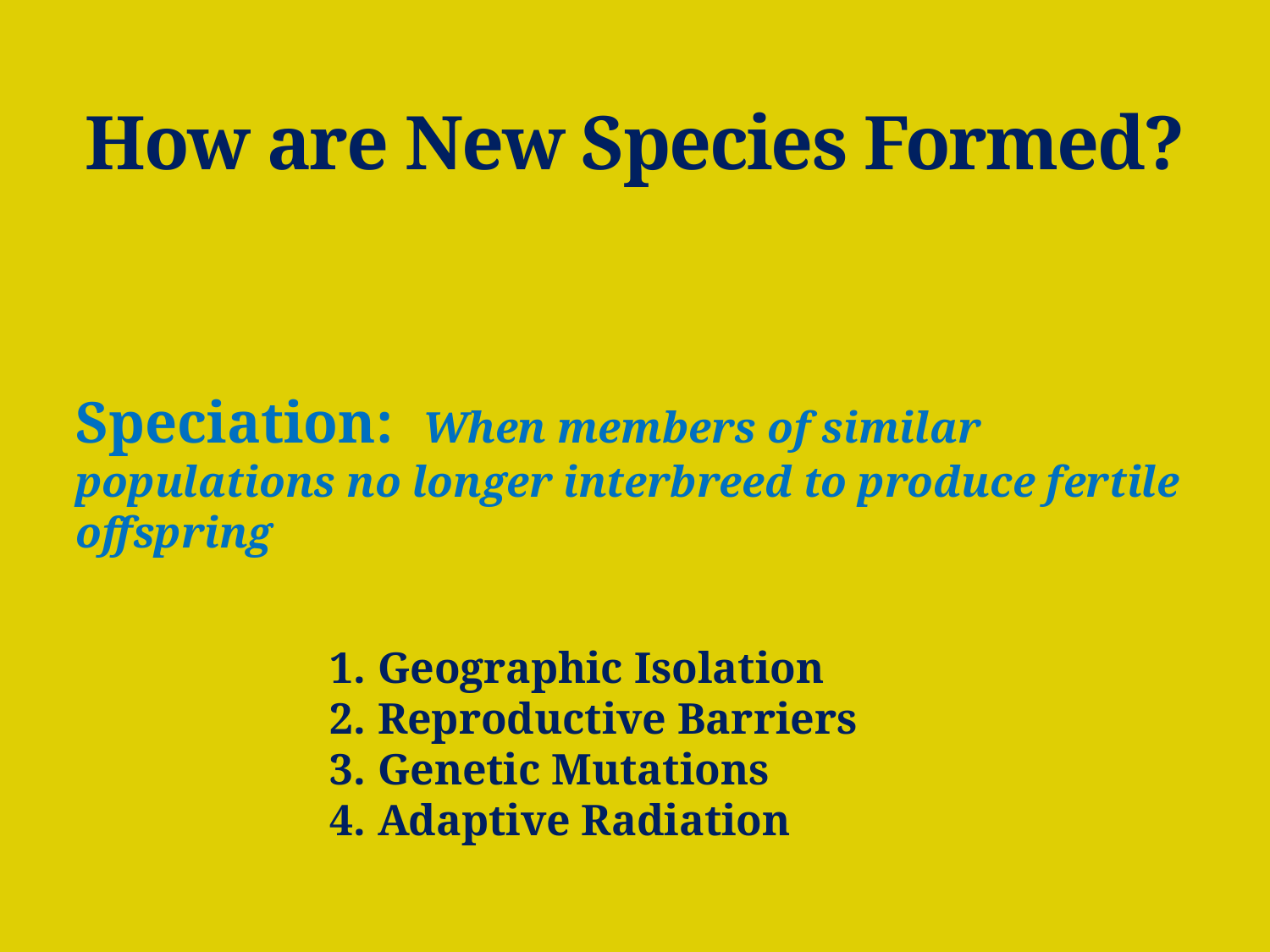

# How are New Species Formed?
Speciation:  When members of similar populations no longer interbreed to produce fertile offspring
Geographic Isolation
Reproductive Barriers
Genetic Mutations
Adaptive Radiation